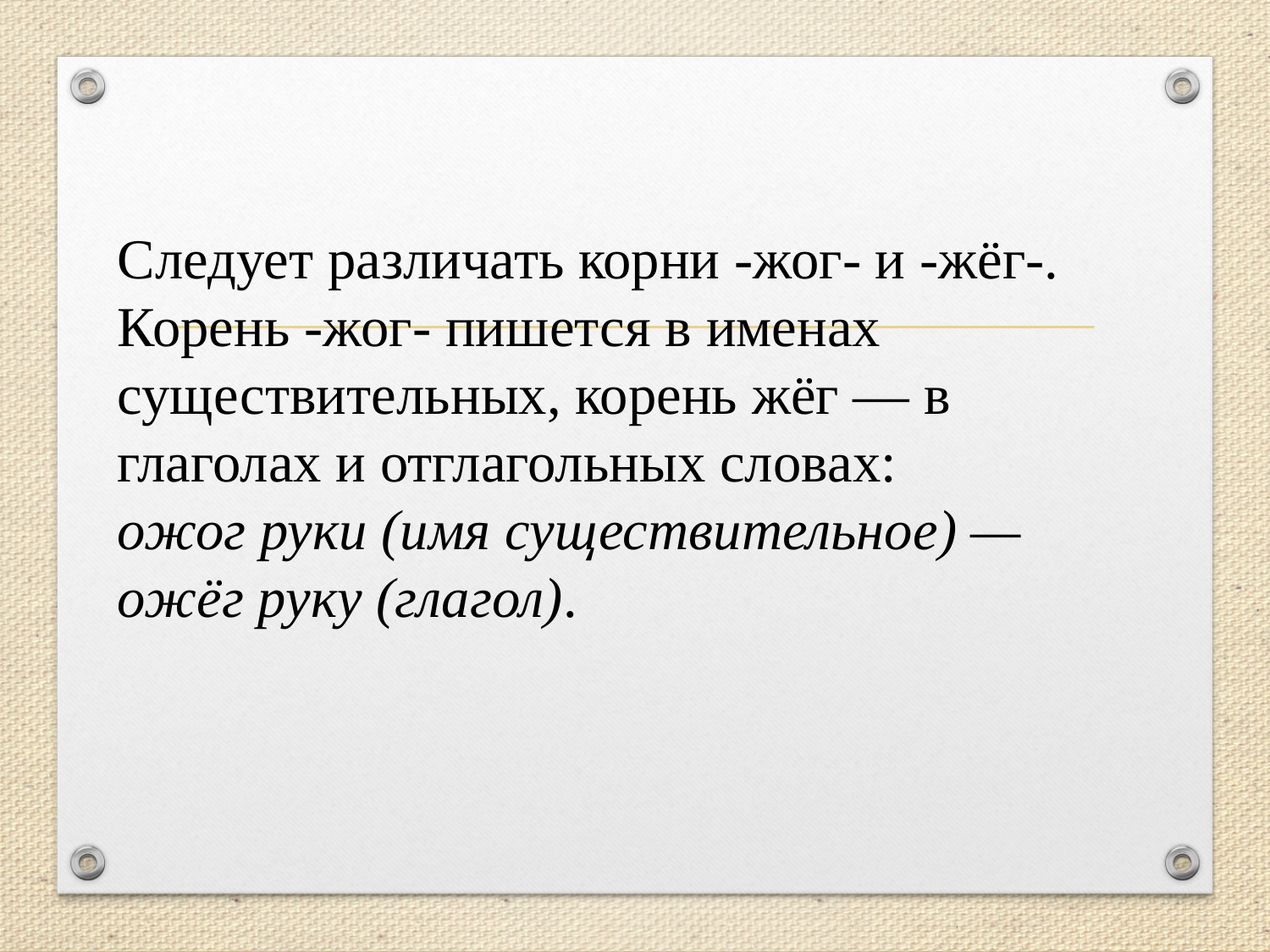

Следует различать корни -жог- и -жёг-. Корень -жог- пишется в именах существительных, корень жёг — в глаголах и отглагольных словах:
ожог руки (имя существительное) — ожёг руку (глагол).